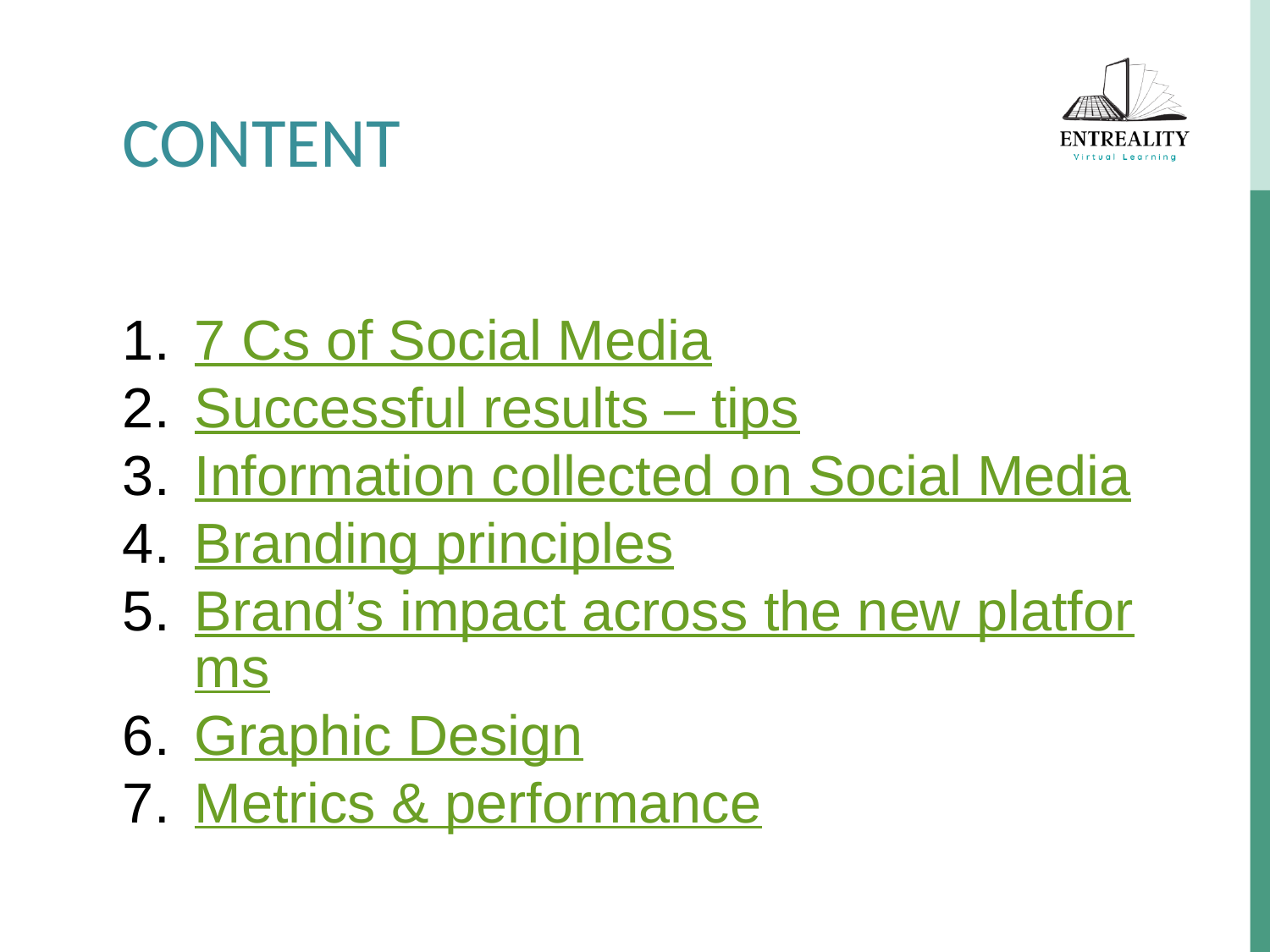

CONTENT
7 Cs of Social Media
Successful results – tips
Information collected on Social Media
Branding principles
Brand’s impact across the new platforms
Graphic Design
Metrics & performance